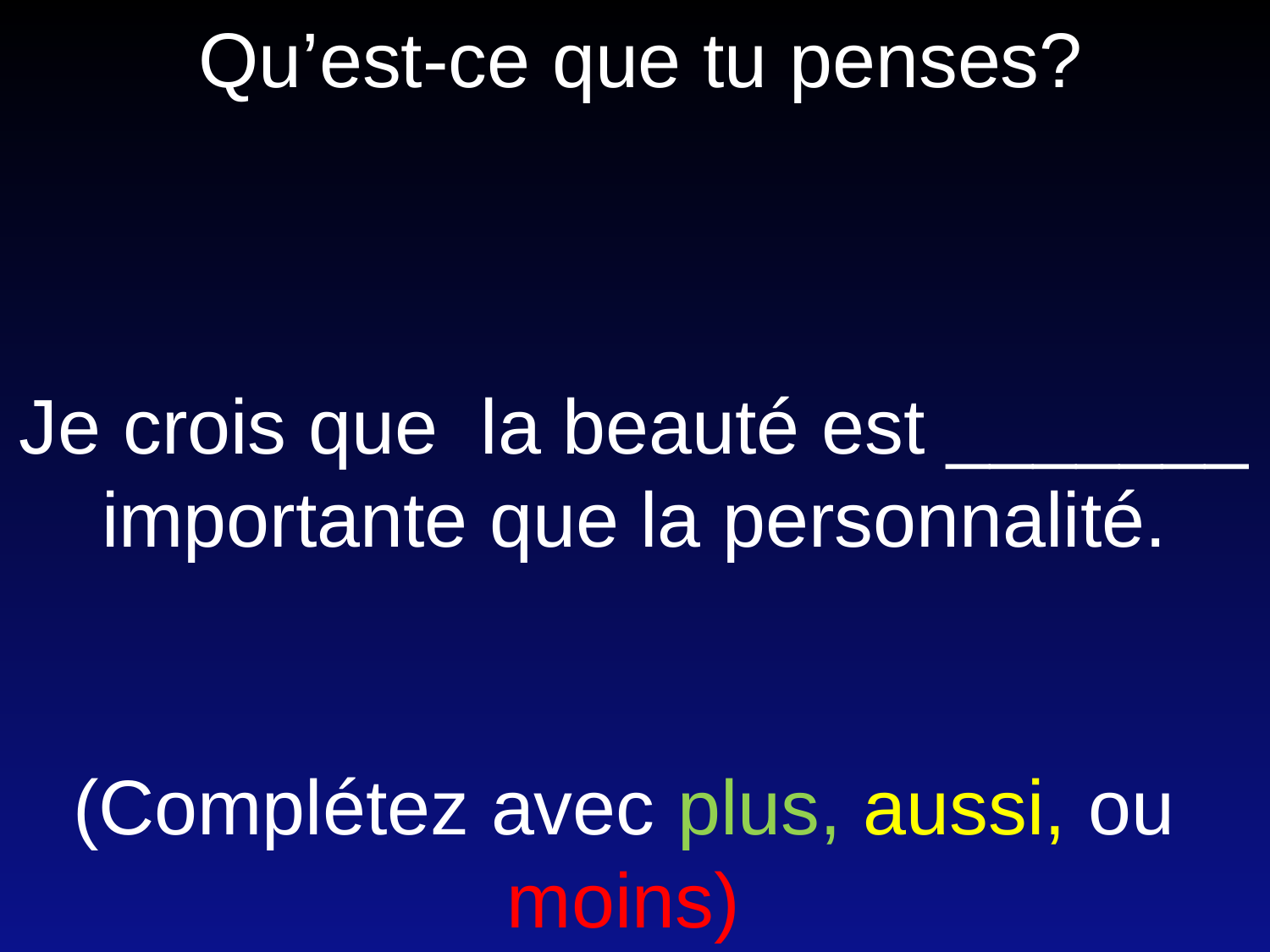

Qu’est-ce que tu penses?
Je crois que  la beauté est _______ importante que la personnalité.
(Complétez avec plus, aussi, ou moins)